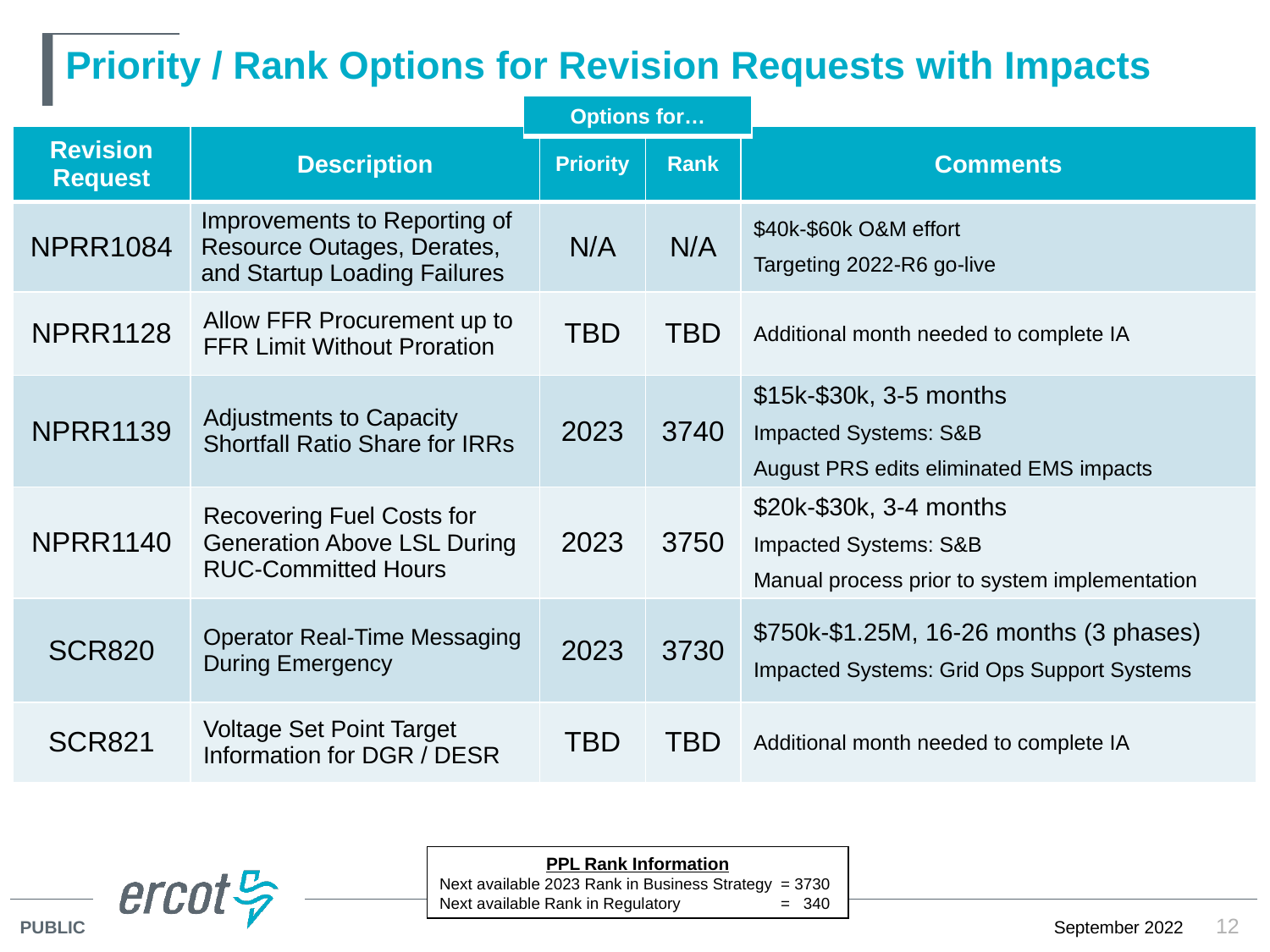

# Priority / Rank Options for Revision Requests with Impacts
| Options for… |
| --- |
| Revision Request | Description | Priority | Rank | Comments |
| --- | --- | --- | --- | --- |
| NPRR1084 | Improvements to Reporting of Resource Outages, Derates, and Startup Loading Failures | N/A | N/A | $40k-$60k O&M effort Targeting 2022-R6 go-live |
| NPRR1128 | Allow FFR Procurement up to FFR Limit Without Proration | TBD | TBD | Additional month needed to complete IA |
| NPRR1139 | Adjustments to Capacity Shortfall Ratio Share for IRRs | 2023 | 3740 | $15k-$30k, 3-5 months Impacted Systems: S&B August PRS edits eliminated EMS impacts |
| NPRR1140 | Recovering Fuel Costs for Generation Above LSL During RUC-Committed Hours | 2023 | 3750 | $20k-$30k, 3-4 months Impacted Systems: S&B Manual process prior to system implementation |
| SCR820 | Operator Real-Time Messaging During Emergency | 2023 | 3730 | $750k-$1.25M, 16-26 months (3 phases) Impacted Systems: Grid Ops Support Systems |
| SCR821 | Voltage Set Point Target Information for DGR / DESR | TBD | TBD | Additional month needed to complete IA |
PPL Rank Information
Next available 2023 Rank in Business Strategy 	= 3730
Next available Rank in Regulatory	=   340
12